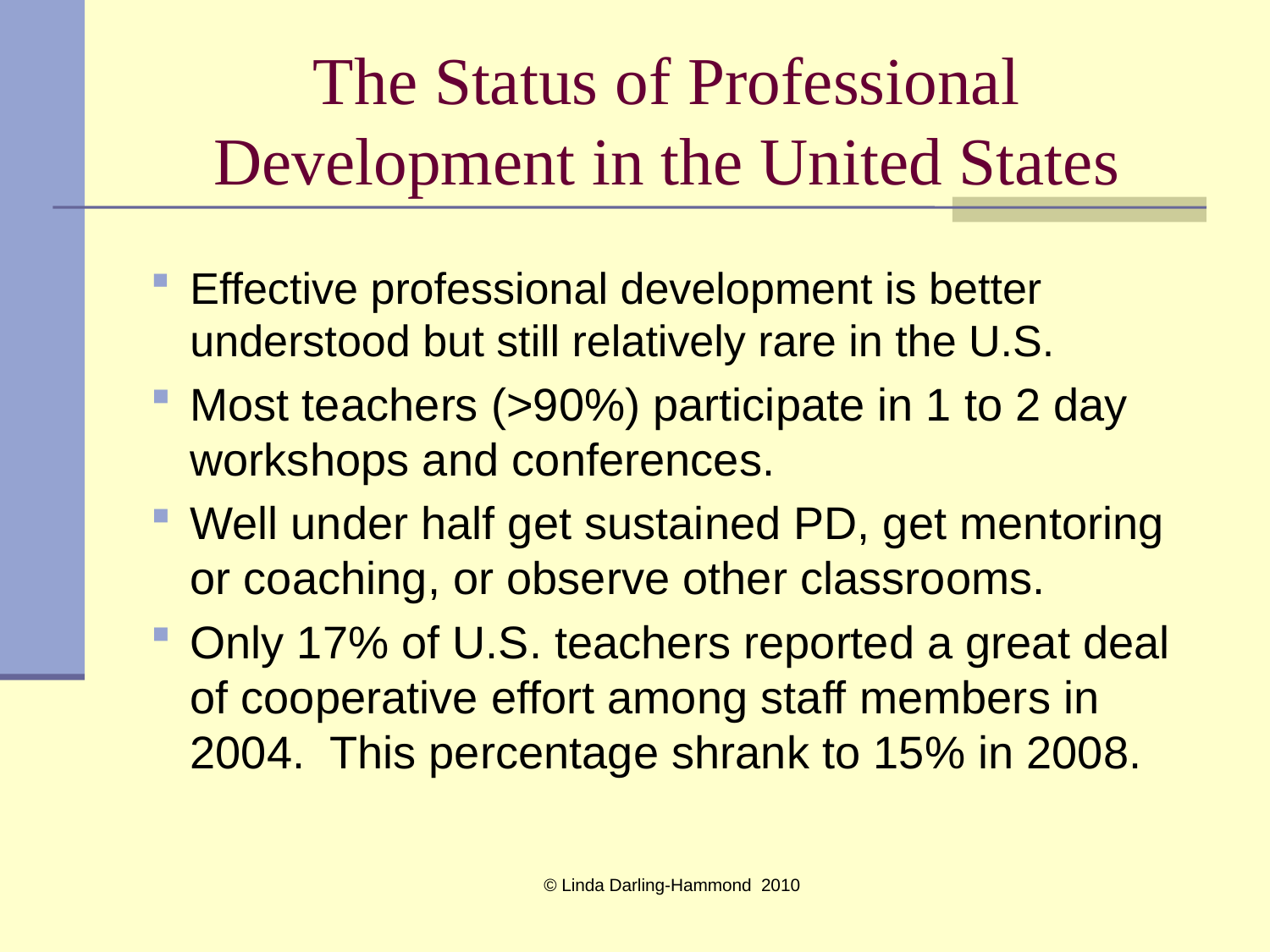

# The Status of Professional Development in the United States
Effective professional development is better understood but still relatively rare in the U.S.
Most teachers (>90%) participate in 1 to 2 day workshops and conferences.
Well under half get sustained PD, get mentoring or coaching, or observe other classrooms.
Only 17% of U.S. teachers reported a great deal of cooperative effort among staff members in 2004.  This percentage shrank to 15% in 2008.

© Linda Darling-Hammond  2010